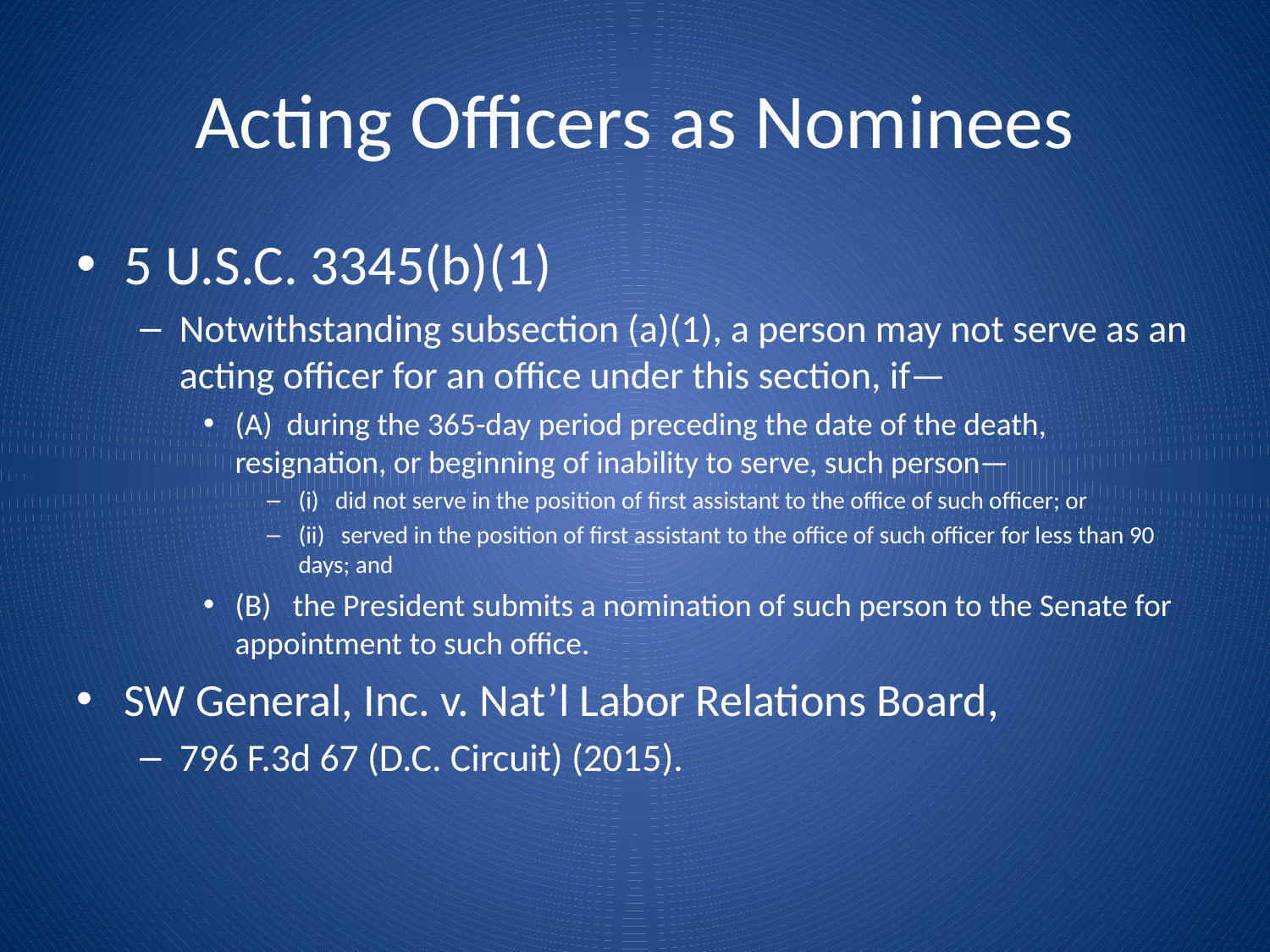

# Acting Officers as Nominees
5 U.S.C. 3345(b)(1)
Notwithstanding subsection (a)(1), a person may not serve as an acting officer for an office under this section, if—
(A)  during the 365-day period preceding the date of the death, resignation, or beginning of inability to serve, such person—
(i)   did not serve in the position of first assistant to the office of such officer; or
(ii)   served in the position of first assistant to the office of such officer for less than 90 days; and
(B)   the President submits a nomination of such person to the Senate for appointment to such office.
SW General, Inc. v. Nat’l Labor Relations Board,
796 F.3d 67 (D.C. Circuit) (2015).